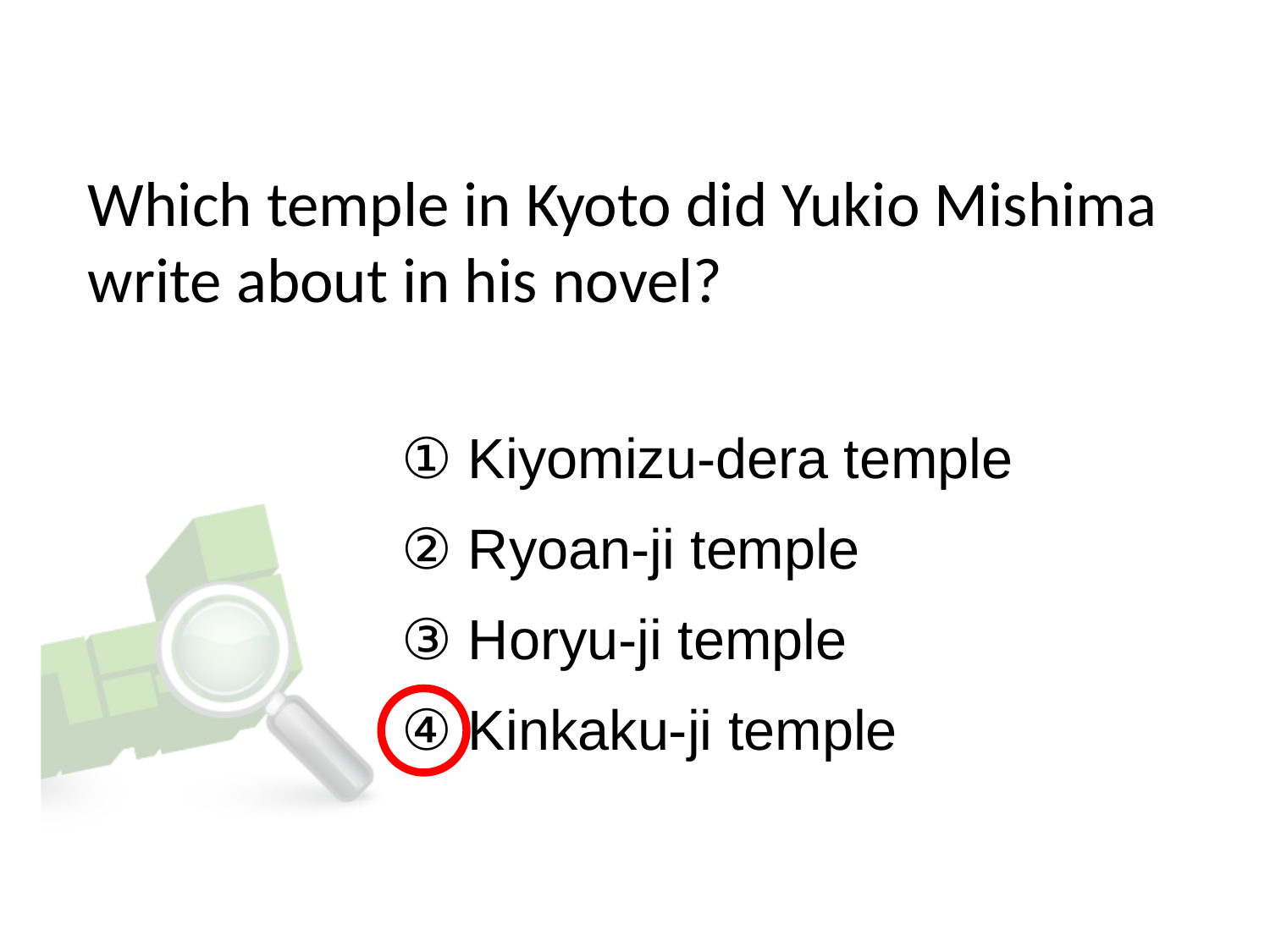

# Which temple in Kyoto did Yukio Mishima write about in his novel?
① Kiyomizu-dera temple
② Ryoan-ji temple
③ Horyu-ji temple
④ Kinkaku-ji temple